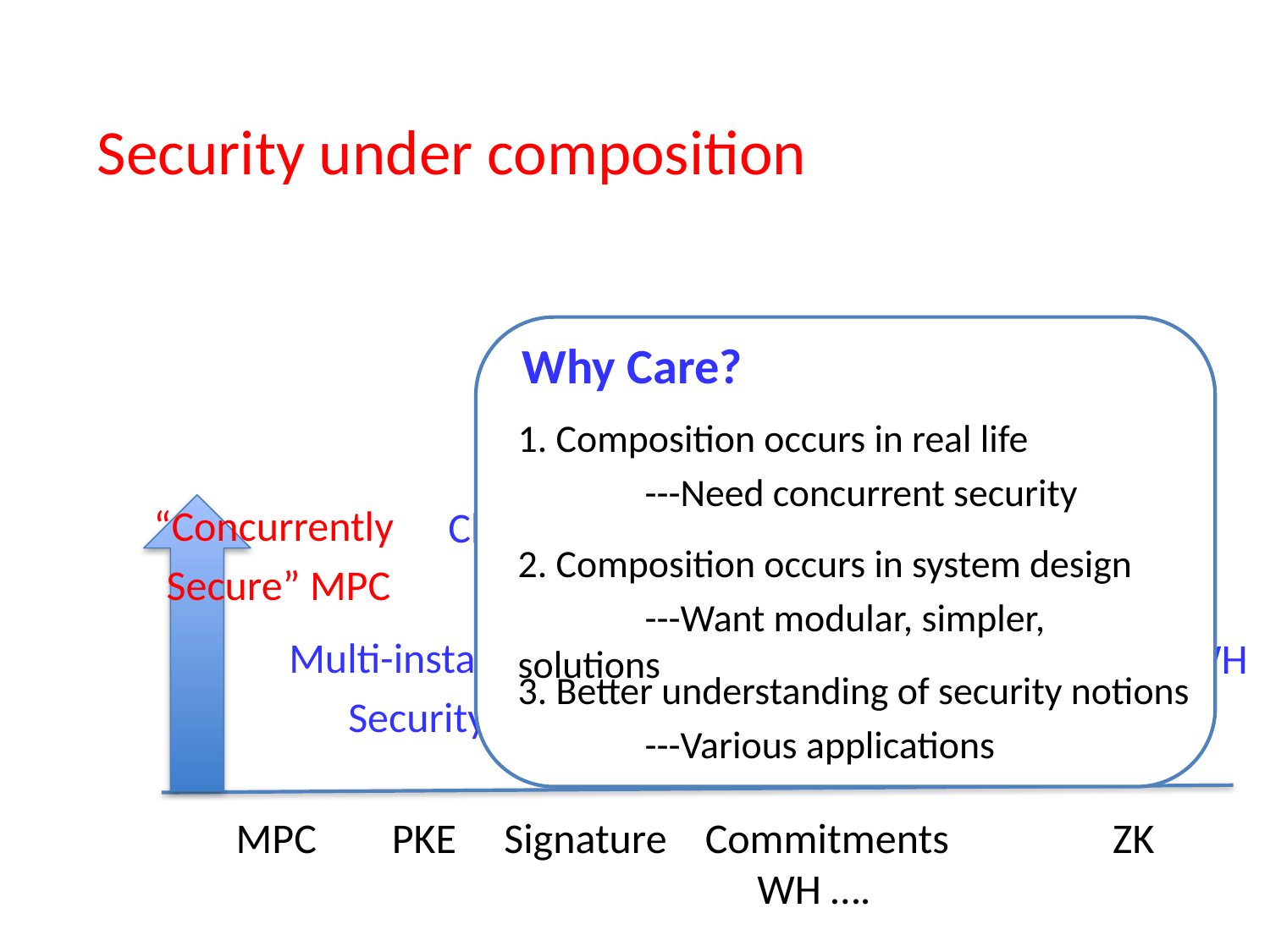

Security under composition

Why Care?
1. Composition occurs in real life
	---Need concurrent security
“Concurrently
Secure” MPC
Chosen Message
Attack Secure

Concurrent ZK
2. Composition occurs in system design
	---Want modular, simpler, solutions
Multi-instance
Security
Sequential WH
Non-Malleable
Commitments
3. Better understanding of security notions
	---Various applications
PKE     Signature    Commitments	    ZK      WH ….
MPC